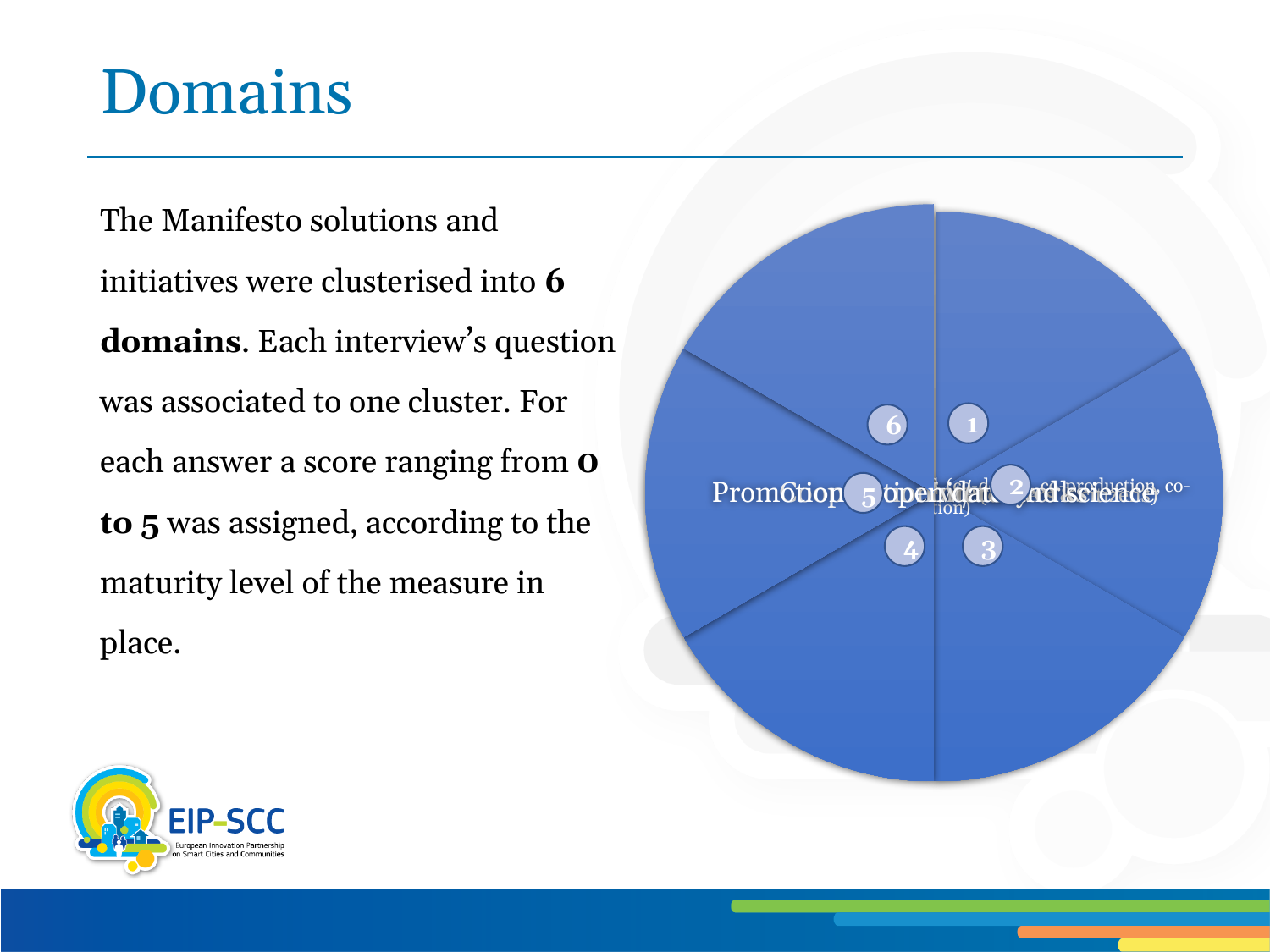

# Domains
Leadership in citizen engag. (Inclusion policies)
Training & education (officers & citizens)
Collaborative models (co-design, co-production, co-creation)
Digital Literacy
Cooperation w/networks
Promotion of open data and science
1
6
2
5
4
3
The Manifesto solutions and initiatives were clusterised into 6 domains. Each interview’s question was associated to one cluster. For each answer a score ranging from 0 to 5 was assigned, according to the maturity level of the measure in place.